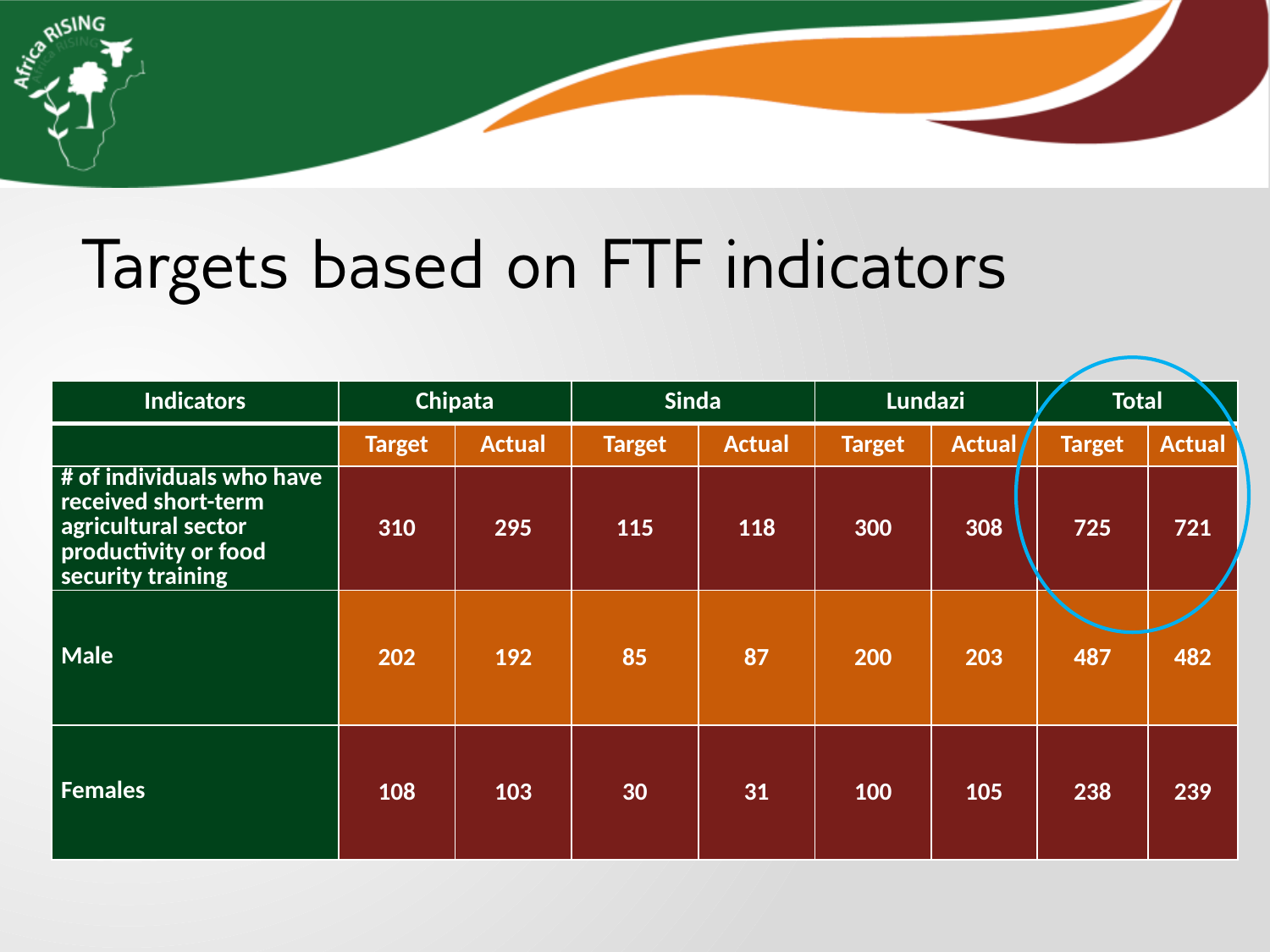

Targets based on FTF indicators

| Indicators | Chipata |  | Sinda |  | Lundazi |  | Total |  |
| --- | --- | --- | --- | --- | --- | --- | --- | --- |
|  | Target | Actual | Target | Actual | Target | Actual | Target | Actual |
| # of individuals who have received short-term agricultural sector productivity or food security training | 310 | 295 | 115 | 118 | 300 | 308 | 725 | 721 |
| Male | 202 | 192 | 85 | 87 | 200 | 203 | 487 | 482 |
| Females | 108 | 103 | 30 | 31 | 100 | 105 | 238 | 239 |